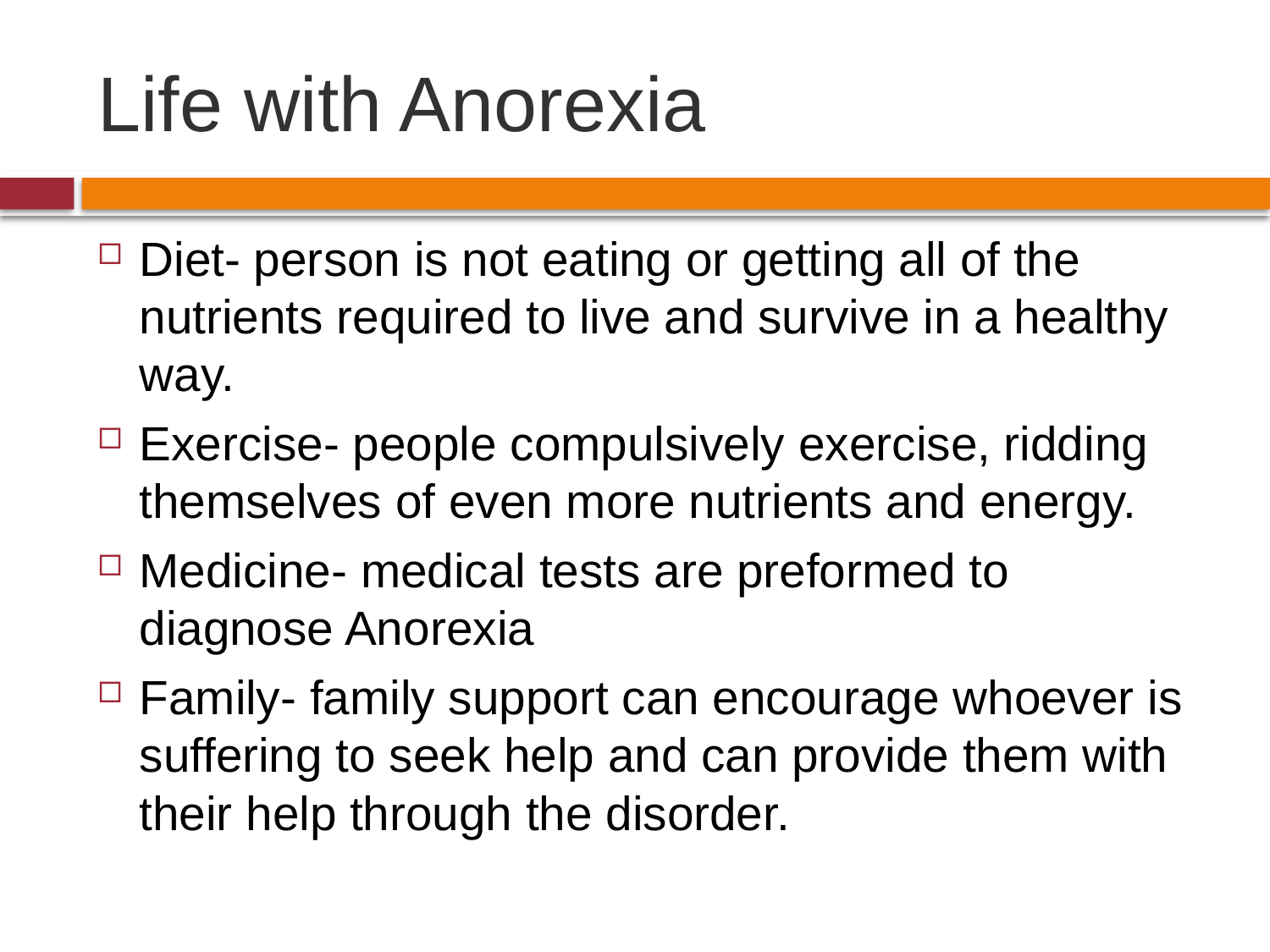

# Life with Anorexia
Diet- person is not eating or getting all of the nutrients required to live and survive in a healthy way.
Exercise- people compulsively exercise, ridding themselves of even more nutrients and energy.
Medicine- medical tests are preformed to diagnose Anorexia
Family- family support can encourage whoever is suffering to seek help and can provide them with their help through the disorder.